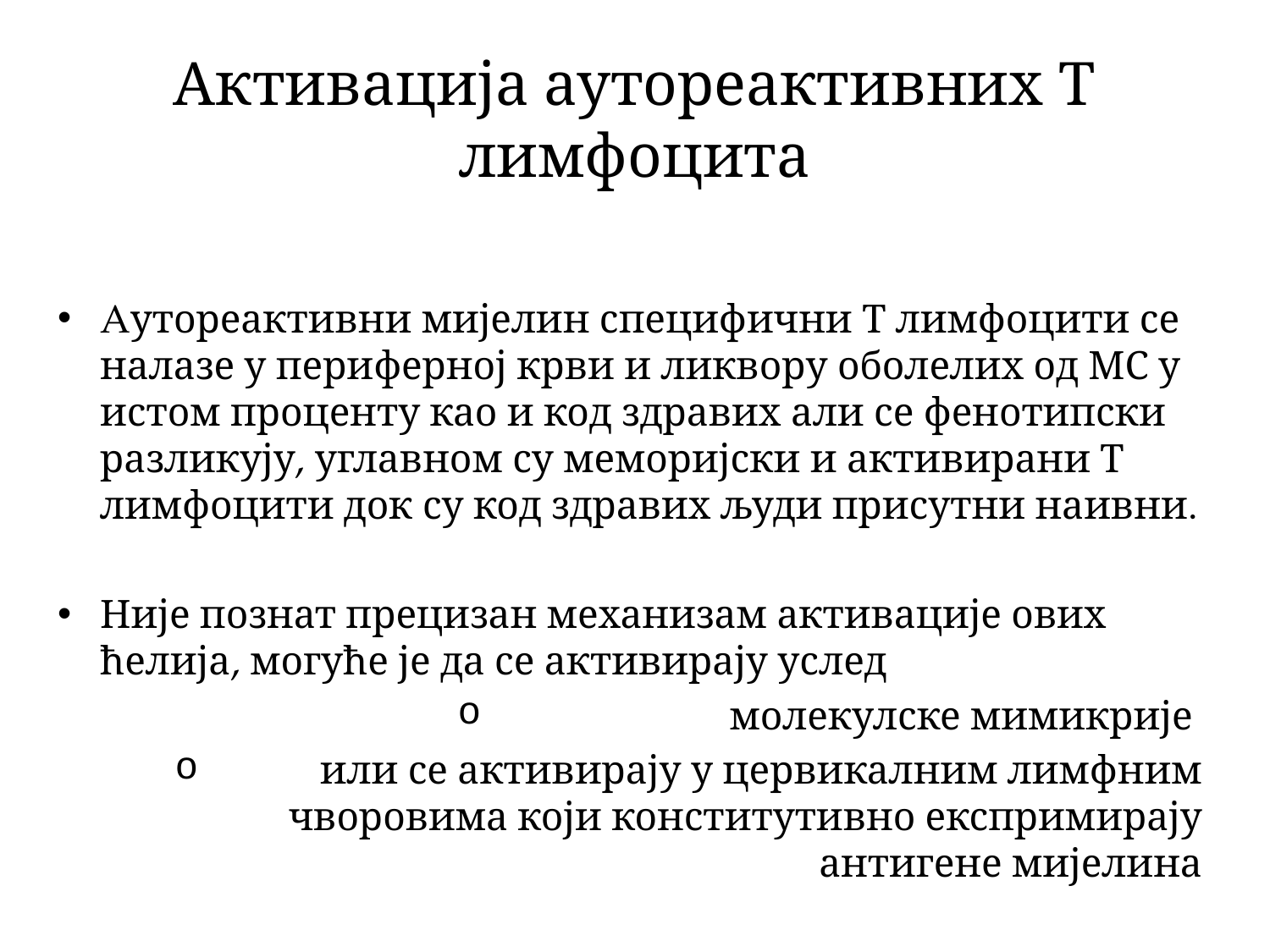

# Активација аутореактивних Т лимфоцита
Aутореактивни мијелин специфични Т лимфоцити се налазе у периферној крви и ликвору оболелих од МС у истом проценту као и код здравих али се фенотипски разликују, углавном су меморијски и активирани Т лимфоцити док су код здравих људи присутни наивни.

Није познат прецизан механизам активације ових ћелија, могуће је да се активирају услед
молекулске мимикрије
или се активирају у цервикалним лимфним чворовима који конститутивно експримирају антигене мијелина